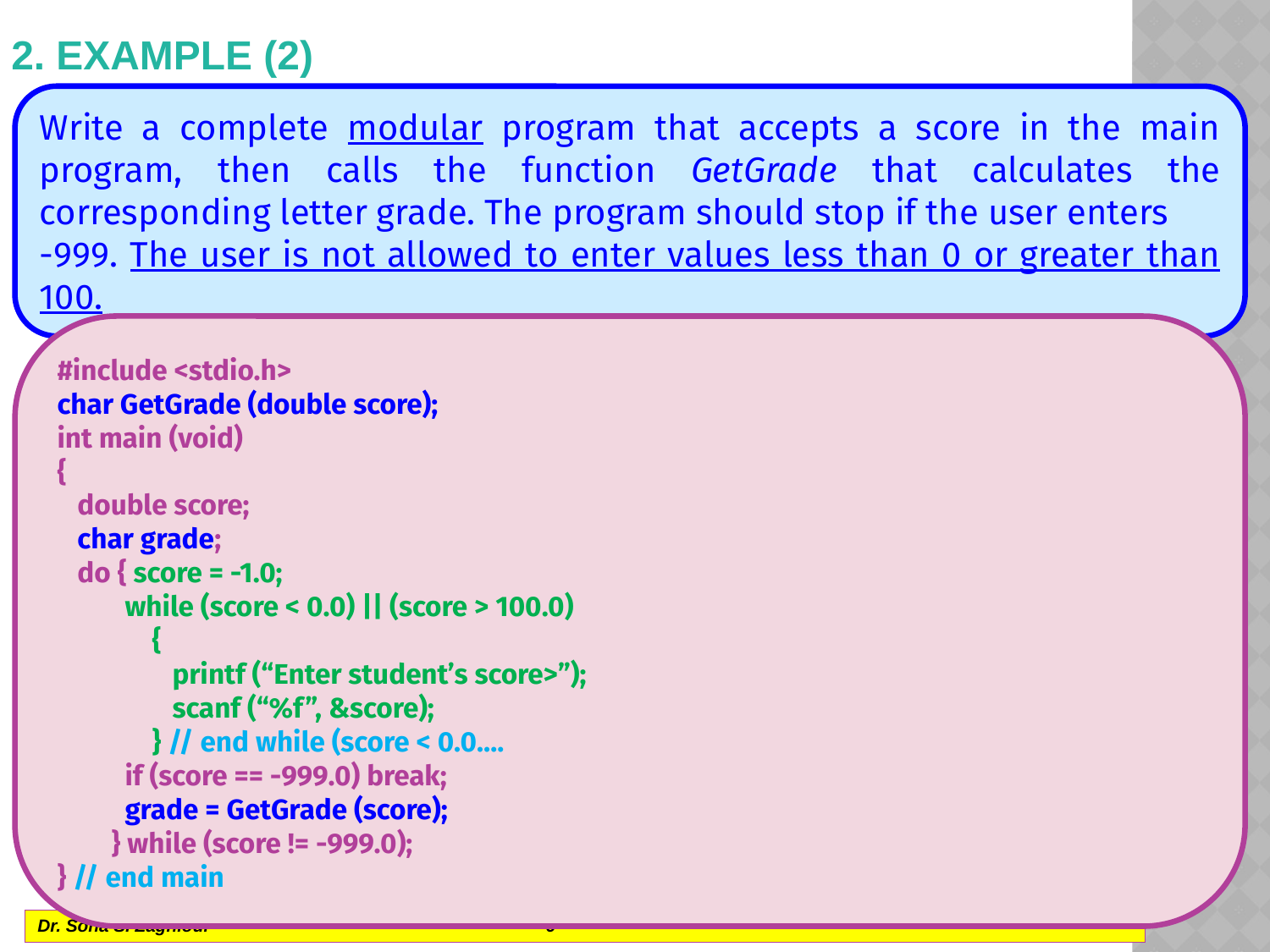

# 2. EXAMPLE (2)

Write a complete modular program that accepts a score in the main program, then calls the function GetGrade that calculates the corresponding letter grade. The program should stop if the user enters
-999. The user is not allowed to enter values less than 0 or greater than 100.
#include <stdio.h>
char GetGrade (double score);
int main (void)
{
   double score;
   char grade;
   do { score = -1.0;
          while (score < 0.0) || (score > 100.0)
              {
                 printf (“Enter student’s score>”);
                 scanf (“%f”, &score);
              } // end while (score < 0.0….
          if (score == -999.0) break;
          grade = GetGrade (score);
        } while (score != -999.0);
} // end main

Dr. Soha S. Zaghloul			6